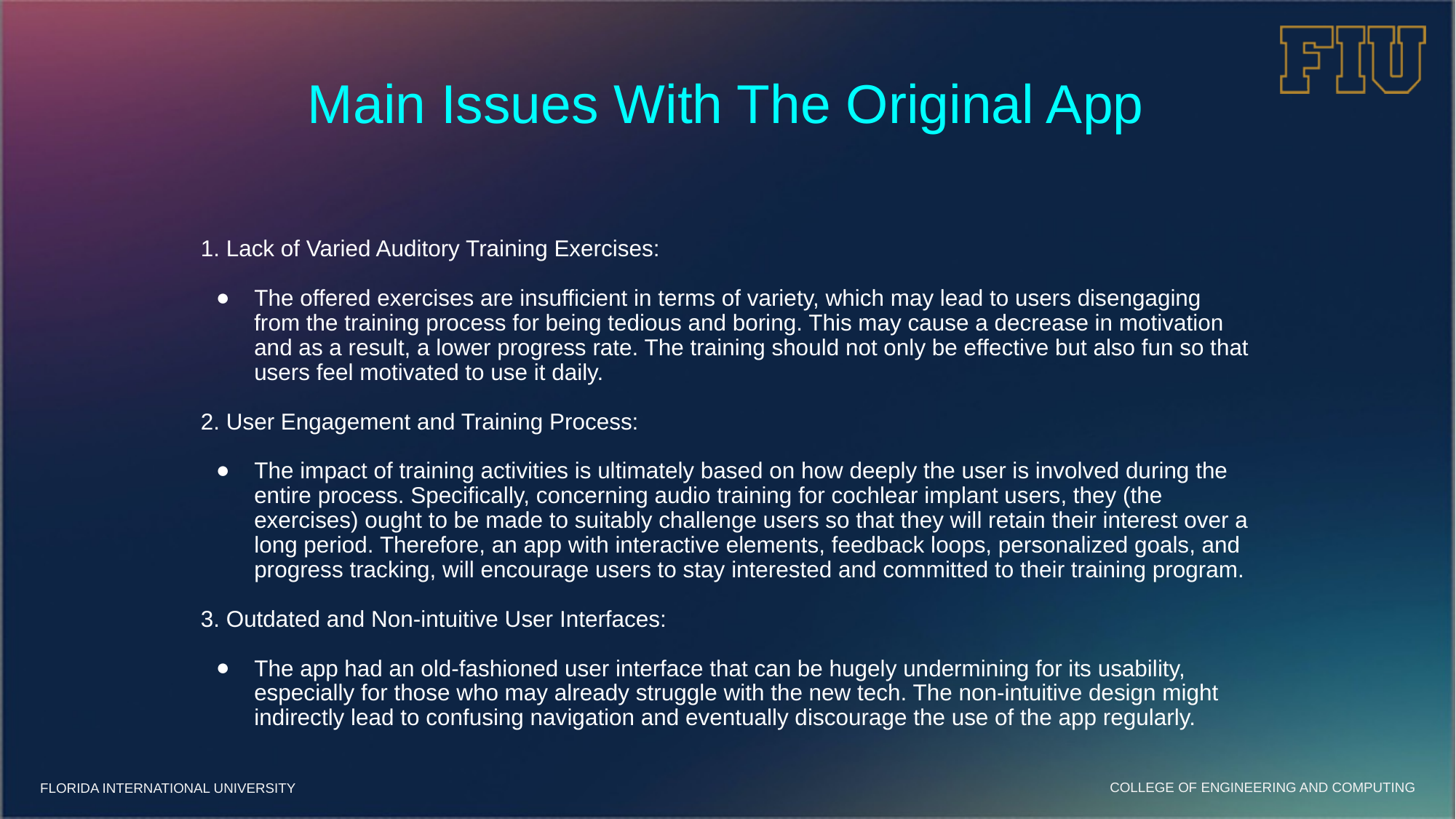

# Main Issues With The Original App

1. Lack of Varied Auditory Training Exercises:

The offered exercises are insufficient in terms of variety, which may lead to users disengaging from the training process for being tedious and boring. This may cause a decrease in motivation and as a result, a lower progress rate. The training should not only be effective but also fun so that users feel motivated to use it daily.

2. User Engagement and Training Process:

The impact of training activities is ultimately based on how deeply the user is involved during the entire process. Specifically, concerning audio training for cochlear implant users, they (the exercises) ought to be made to suitably challenge users so that they will retain their interest over a long period. Therefore, an app with interactive elements, feedback loops, personalized goals, and progress tracking, will encourage users to stay interested and committed to their training program.

3. Outdated and Non-intuitive User Interfaces:

The app had an old-fashioned user interface that can be hugely undermining for its usability, especially for those who may already struggle with the new tech. The non-intuitive design might indirectly lead to confusing navigation and eventually discourage the use of the app regularly.